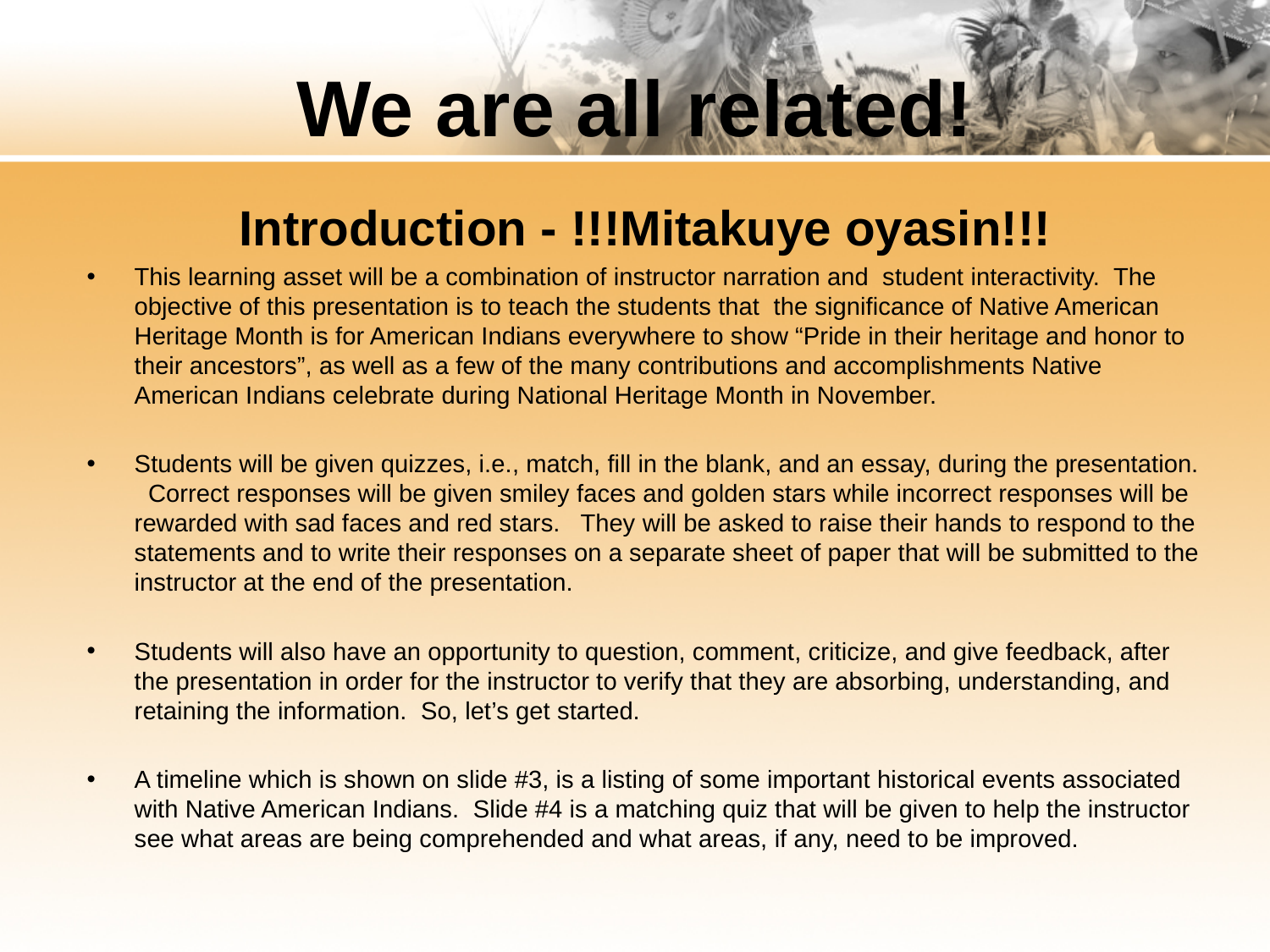

# We are all related!
Introduction - !!!Mitakuye oyasin!!!
This learning asset will be a combination of instructor narration and  student interactivity.  The objective of this presentation is to teach the students that  the significance of Native American Heritage Month is for American Indians everywhere to show “Pride in their heritage and honor to their ancestors”, as well as a few of the many contributions and accomplishments Native American Indians celebrate during National Heritage Month in November.

Students will be given quizzes, i.e., match, fill in the blank, and an essay, during the presentation.   Correct responses will be given smiley faces and golden stars while incorrect responses will be rewarded with sad faces and red stars.   They will be asked to raise their hands to respond to the statements and to write their responses on a separate sheet of paper that will be submitted to the instructor at the end of the presentation.

Students will also have an opportunity to question, comment, criticize, and give feedback, after the presentation in order for the instructor to verify that they are absorbing, understanding, and retaining the information.  So, let’s get started.

A timeline which is shown on slide #3, is a listing of some important historical events associated with Native American Indians.  Slide #4 is a matching quiz that will be given to help the instructor see what areas are being comprehended and what areas, if any, need to be improved.